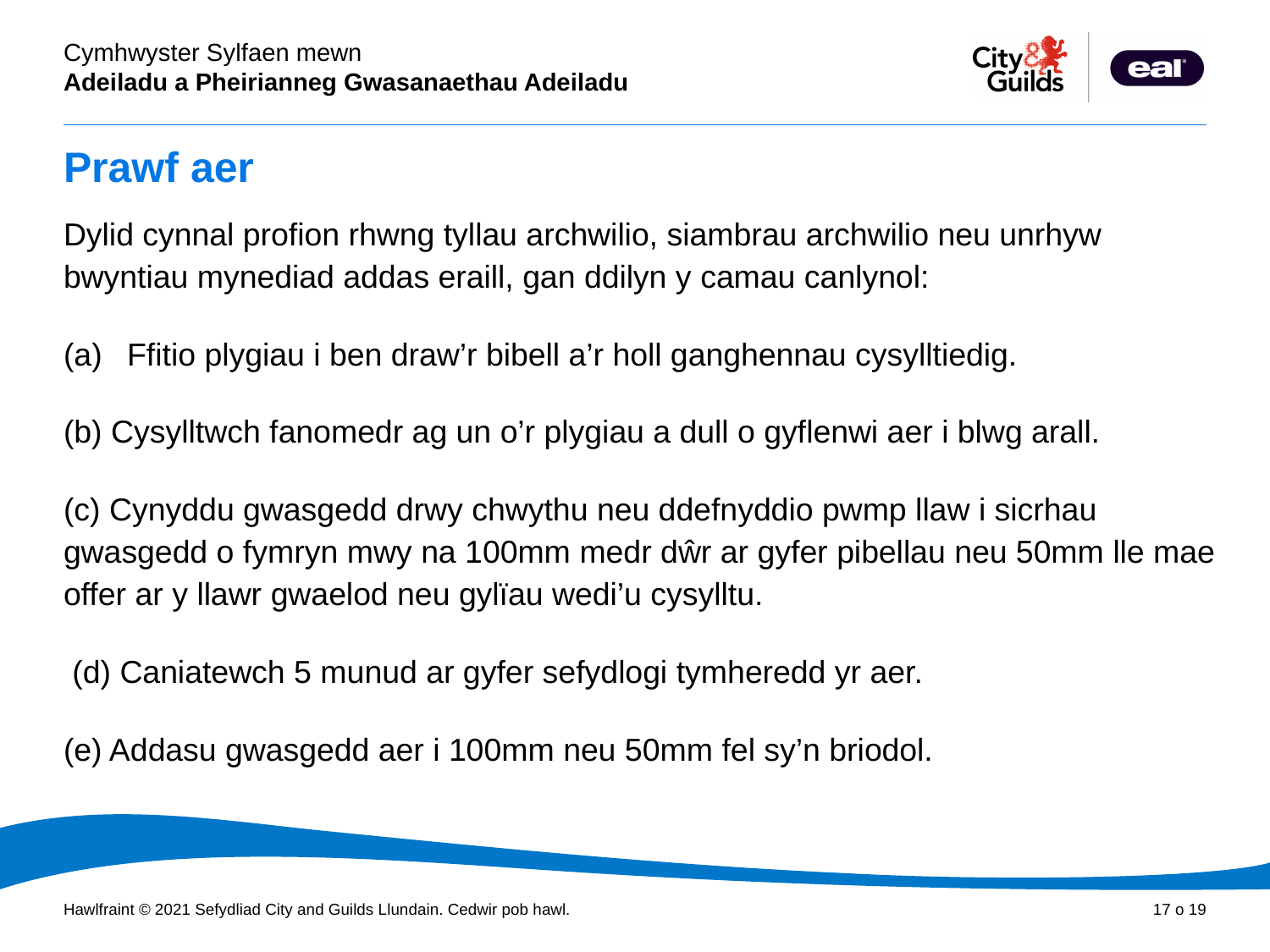

# Prawf aer
Dylid cynnal profion rhwng tyllau archwilio, siambrau archwilio neu unrhyw bwyntiau mynediad addas eraill, gan ddilyn y camau canlynol:
Ffitio plygiau i ben draw’r bibell a’r holl ganghennau cysylltiedig.
(b) Cysylltwch fanomedr ag un o’r plygiau a dull o gyflenwi aer i blwg arall.
(c) Cynyddu gwasgedd drwy chwythu neu ddefnyddio pwmp llaw i sicrhau gwasgedd o fymryn mwy na 100mm medr dŵr ar gyfer pibellau neu 50mm lle mae offer ar y llawr gwaelod neu gylïau wedi’u cysylltu.
 (d) Caniatewch 5 munud ar gyfer sefydlogi tymheredd yr aer.
(e) Addasu gwasgedd aer i 100mm neu 50mm fel sy’n briodol.